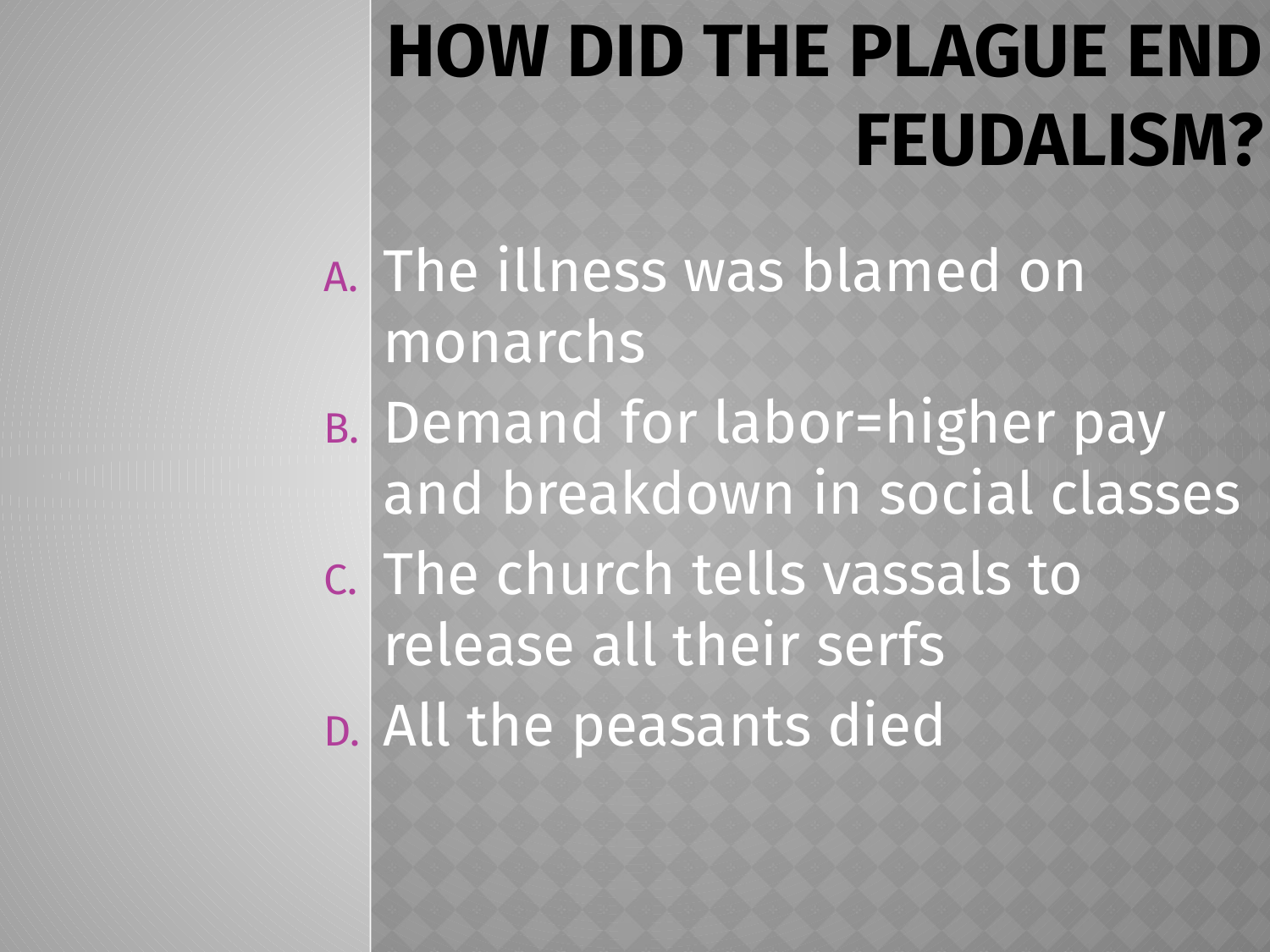

# How did the plague end feudalism?
The illness was blamed on monarchs
Demand for labor=higher pay and breakdown in social classes
The church tells vassals to release all their serfs
All the peasants died